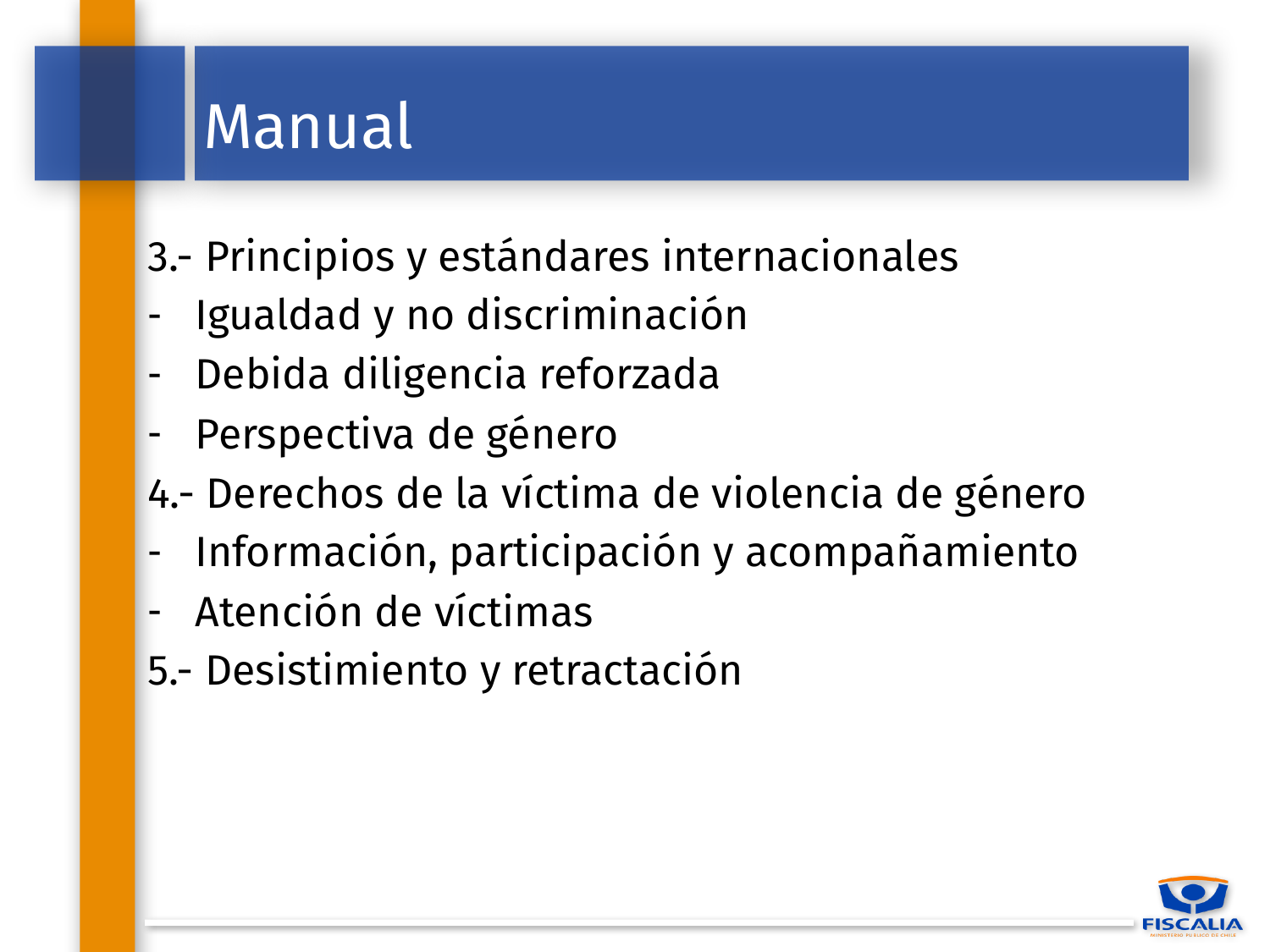

# Manual
3.- Principios y estándares internacionales
Igualdad y no discriminación
Debida diligencia reforzada
Perspectiva de género
4.- Derechos de la víctima de violencia de género
Información, participación y acompañamiento
Atención de víctimas
5.- Desistimiento y retractación